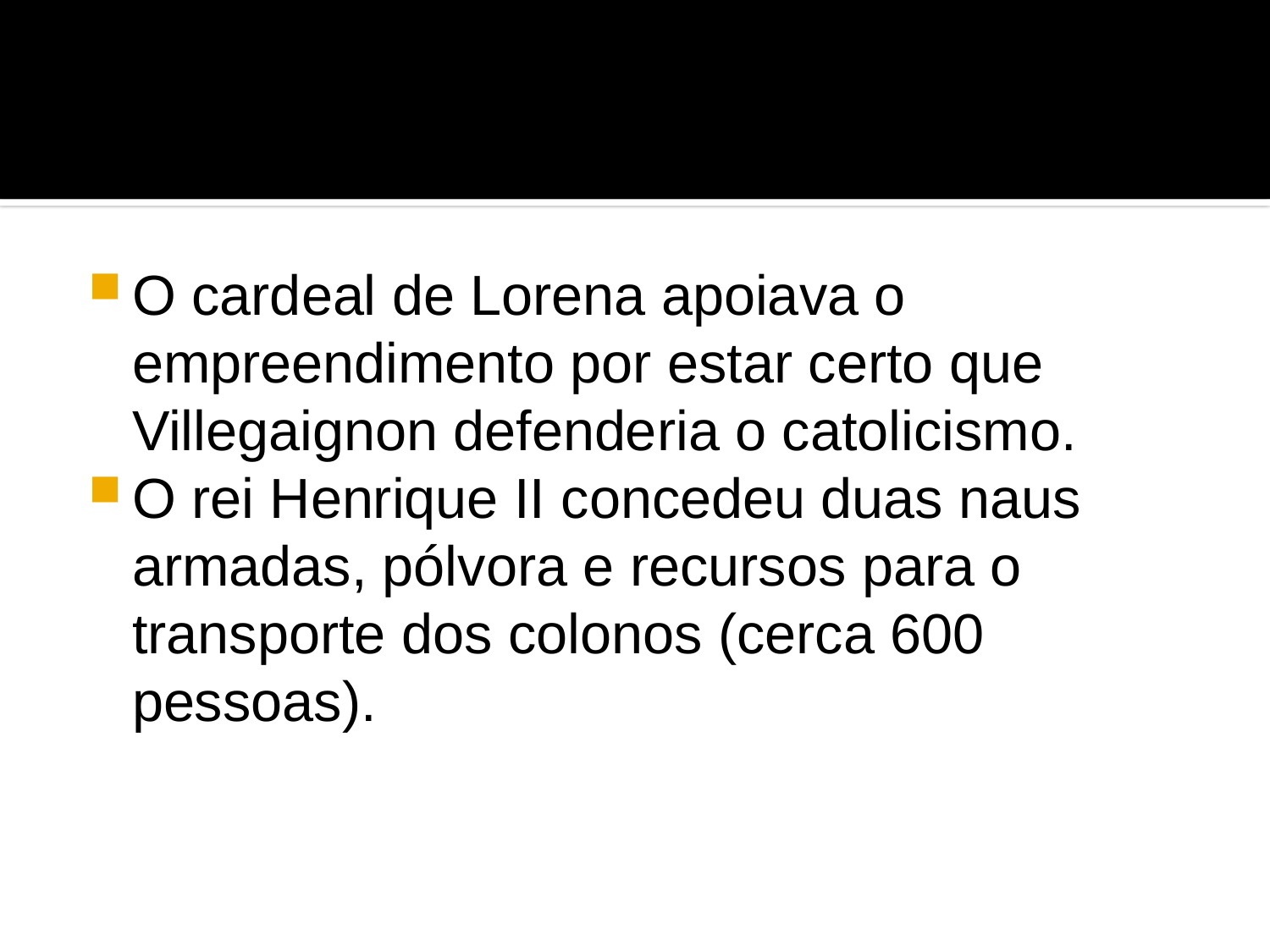

#
O cardeal de Lorena apoiava o empreendimento por estar certo que Villegaignon defenderia o catolicismo.
O rei Henrique II concedeu duas naus armadas, pólvora e recursos para o transporte dos colonos (cerca 600 pessoas).